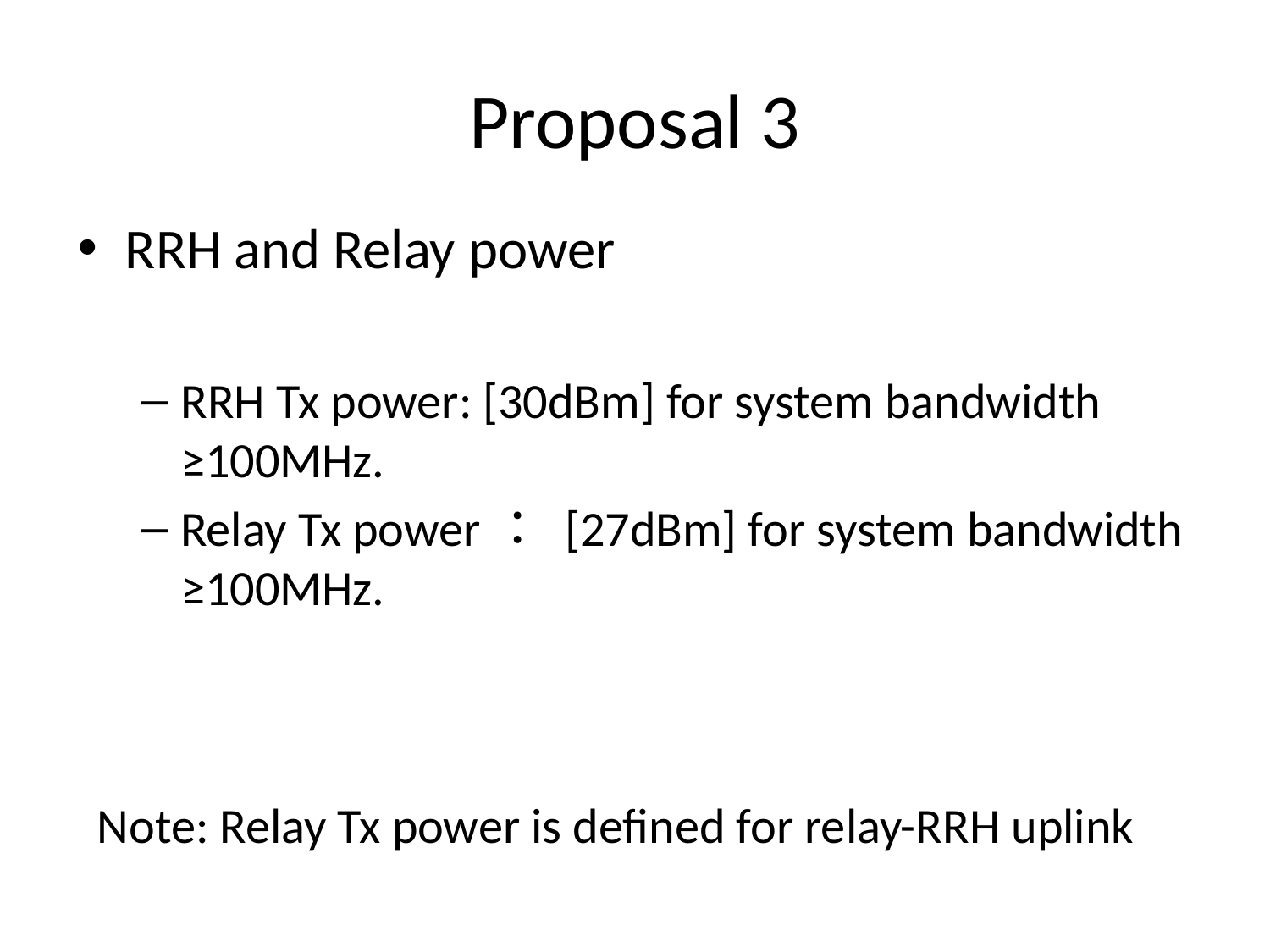

# Proposal 3
RRH and Relay power

RRH Tx power: [30dBm] for system bandwidth ≥100MHz.
Relay Tx power： [27dBm] for system bandwidth ≥100MHz.
Note: Relay Tx power is defined for relay-RRH uplink